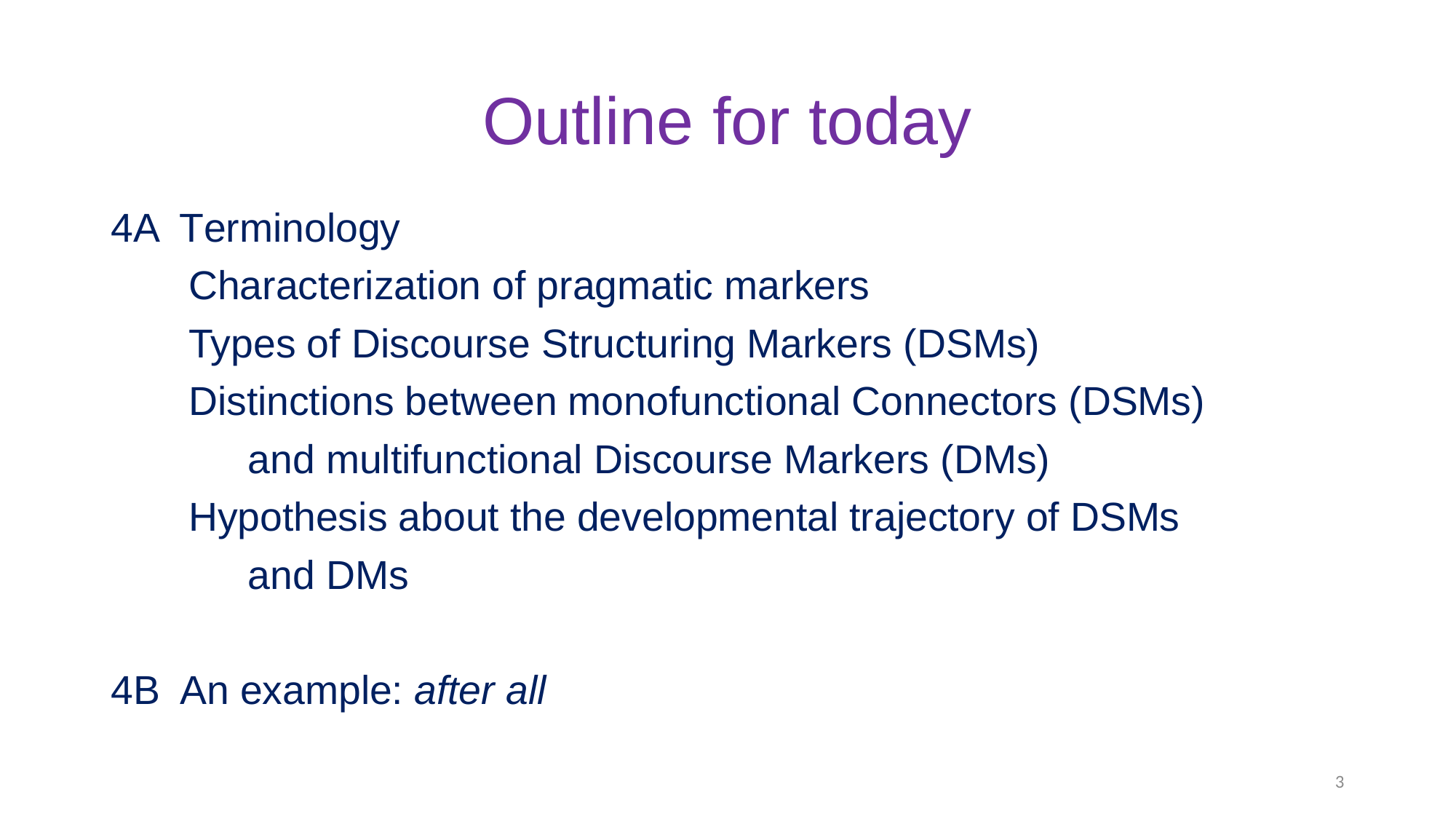

# Outline for today
4A  Terminology
       Characterization of pragmatic markers
       Types of Discourse Structuring Markers (DSMs)
       Distinctions between monofunctional Connectors (DSMs)
	   and multifunctional Discourse Markers (DMs)
       Hypothesis about the developmental trajectory of DSMs
	   and DMs

4B  An example: after all

3